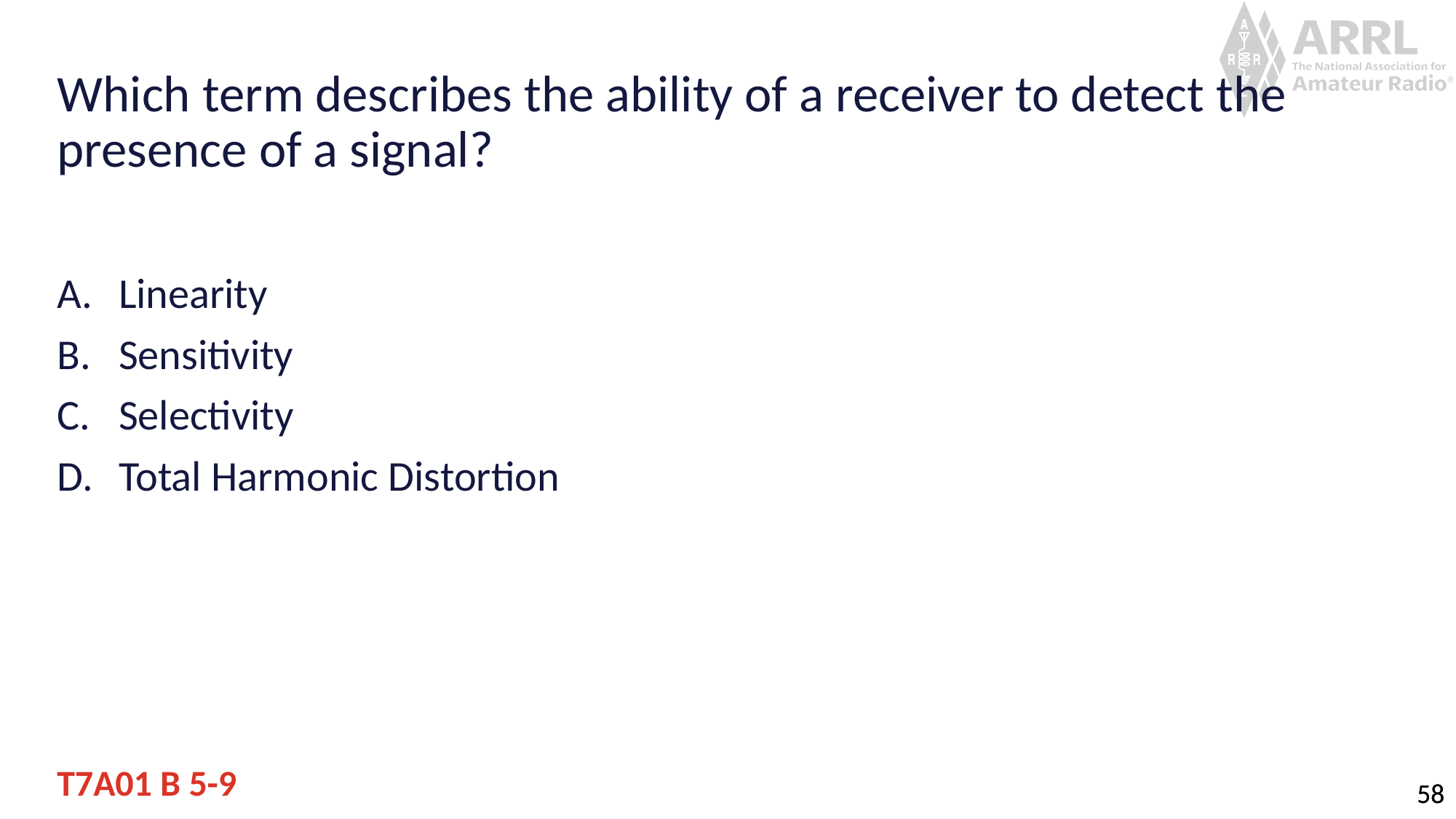

# Which term describes the ability of a receiver to detect the presence of a signal?
Linearity
Sensitivity
Selectivity
Total Harmonic Distortion
T7A01 B 5-9